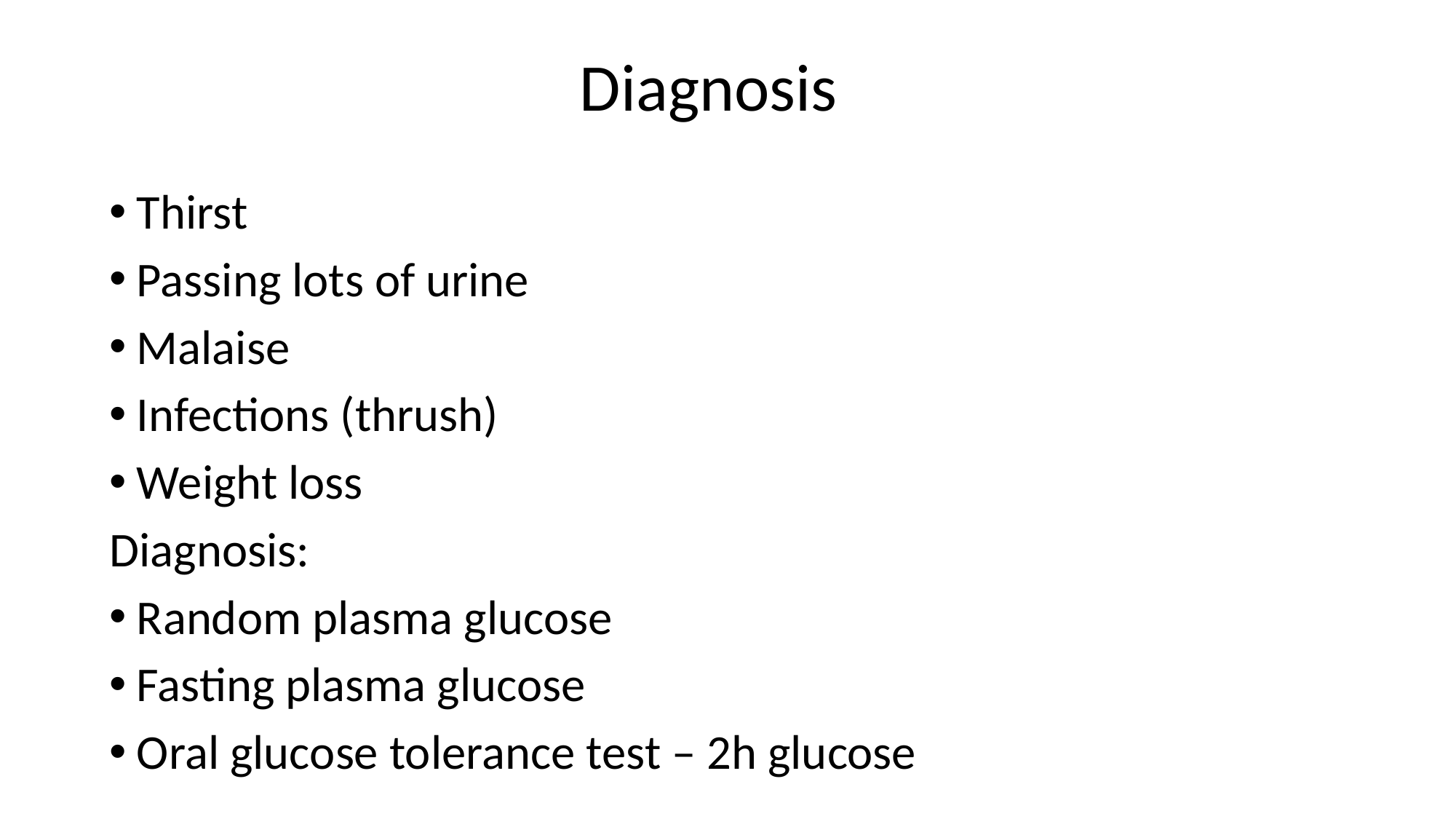

# Diagnosis
Thirst
Passing lots of urine
Malaise
Infections (thrush)
Weight loss
Diagnosis:
Random plasma glucose
Fasting plasma glucose
Oral glucose tolerance test – 2h glucose